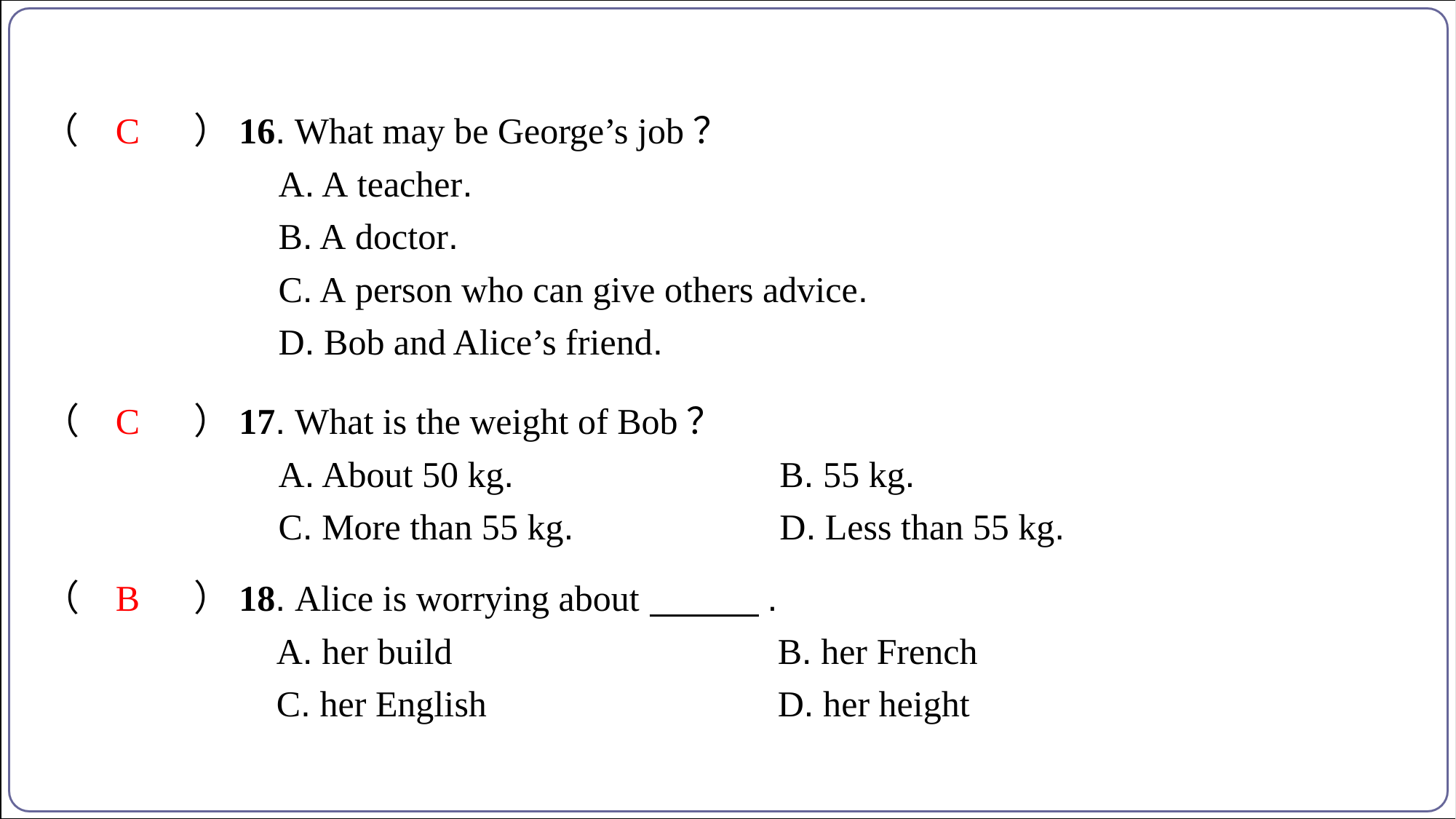

C
（　C　）16. What may be George’s job？
| A. A teacher. |
| --- |
| B. A doctor. |
| C. A person who can give others advice. |
| D. Bob and Alice’s friend. |
C
（　C　）17. What is the weight of Bob？
| A. About 50 kg. | B. 55 kg. |
| --- | --- |
| C. More than 55 kg. | D. Less than 55 kg. |
B
（　B　）18. Alice is worrying about  　　　.
| A. her build | B. her French |
| --- | --- |
| C. her English | D. her height |